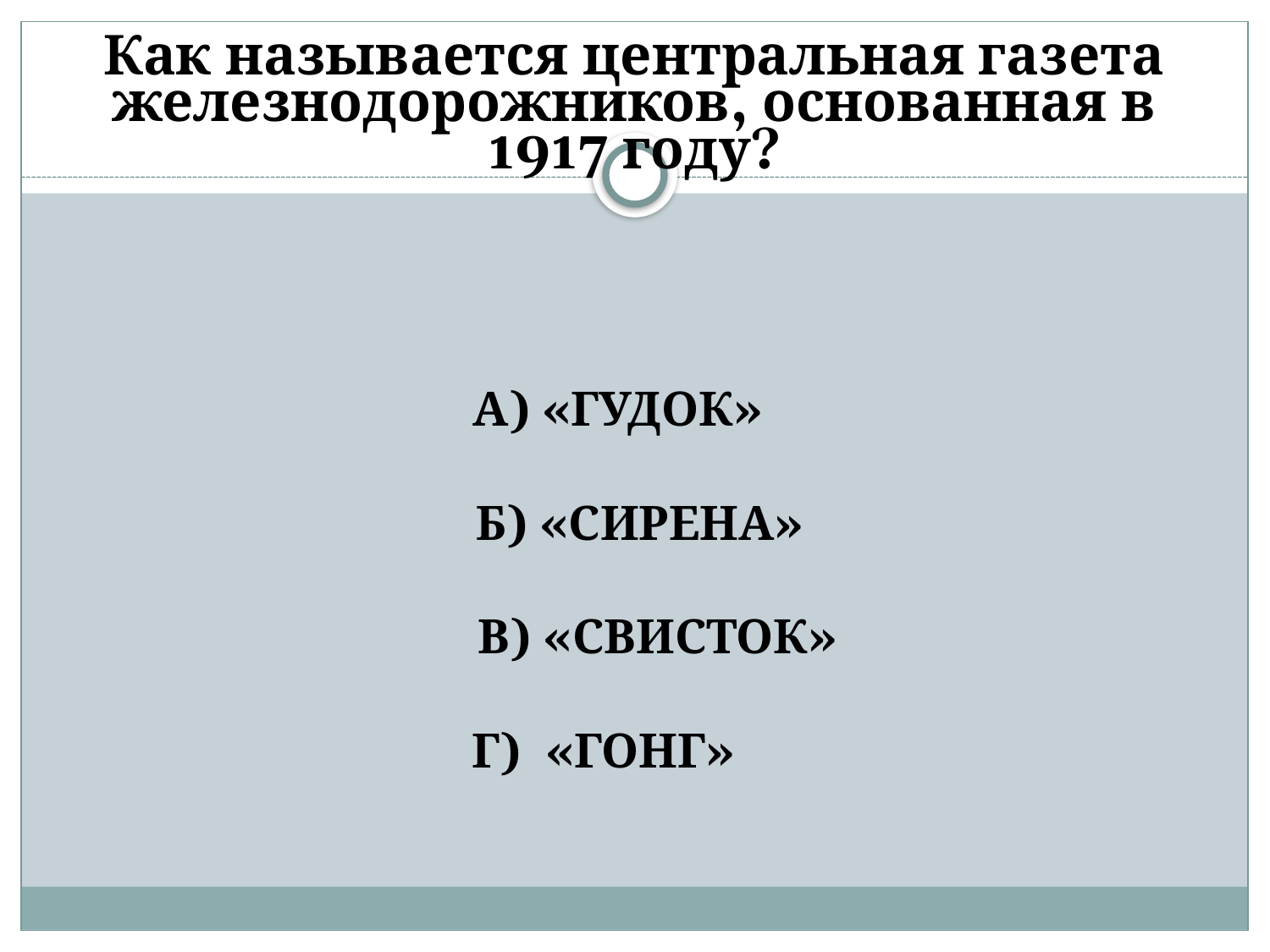

# Как называется центральная газета железнодорожников, основанная в 1917 году?

    А) «ГУДОК»
       Б) «СИРЕНА»
          В) «СВИСТОК»
 Г)  «ГОНГ»